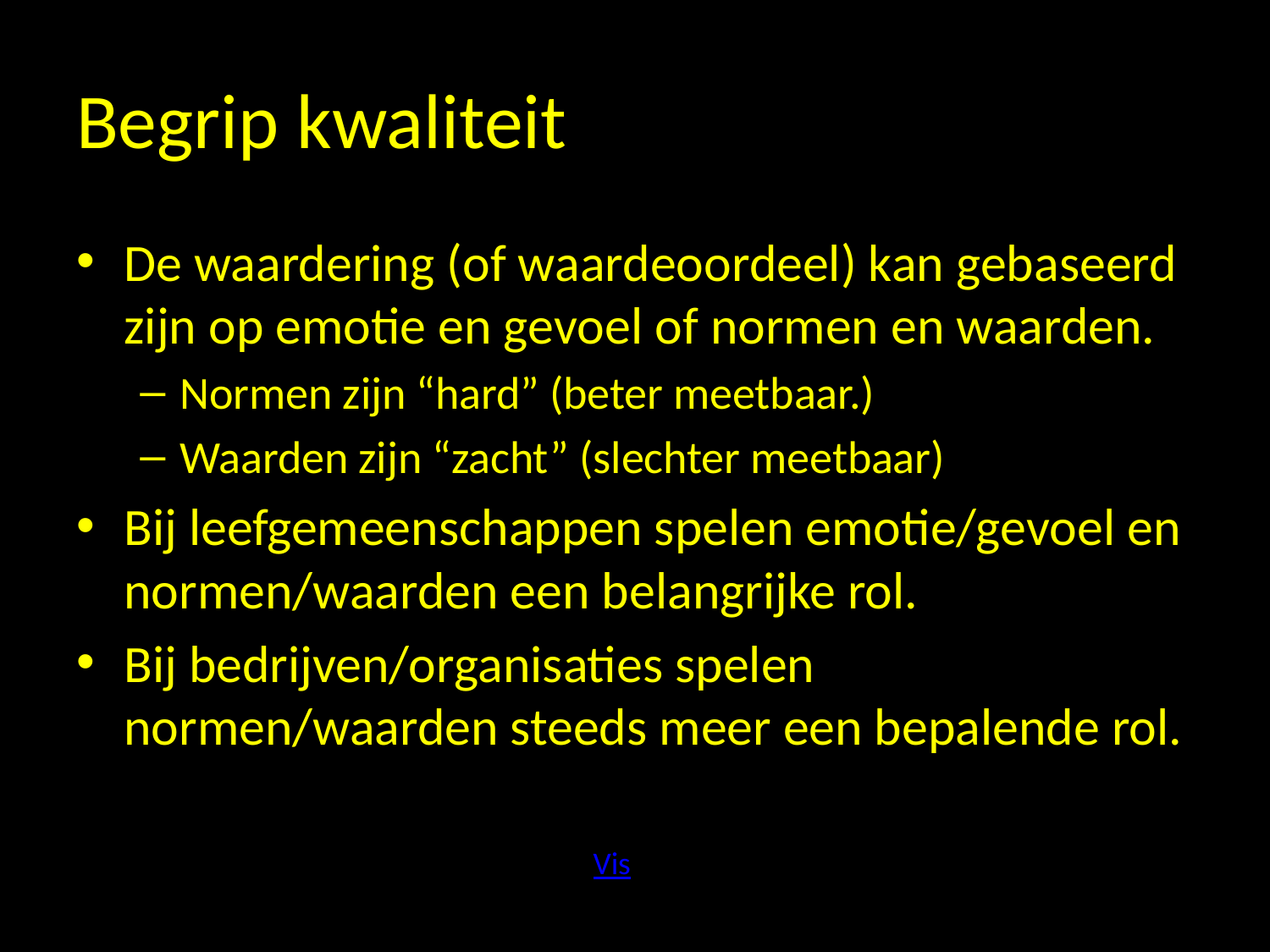

# Begrip kwaliteit
De waardering (of waardeoordeel) kan gebaseerd zijn op emotie en gevoel of normen en waarden.
Normen zijn “hard” (beter meetbaar.)
Waarden zijn “zacht” (slechter meetbaar)
Bij leefgemeenschappen spelen emotie/gevoel en normen/waarden een belangrijke rol.
Bij bedrijven/organisaties spelen normen/waarden steeds meer een bepalende rol.
Vis